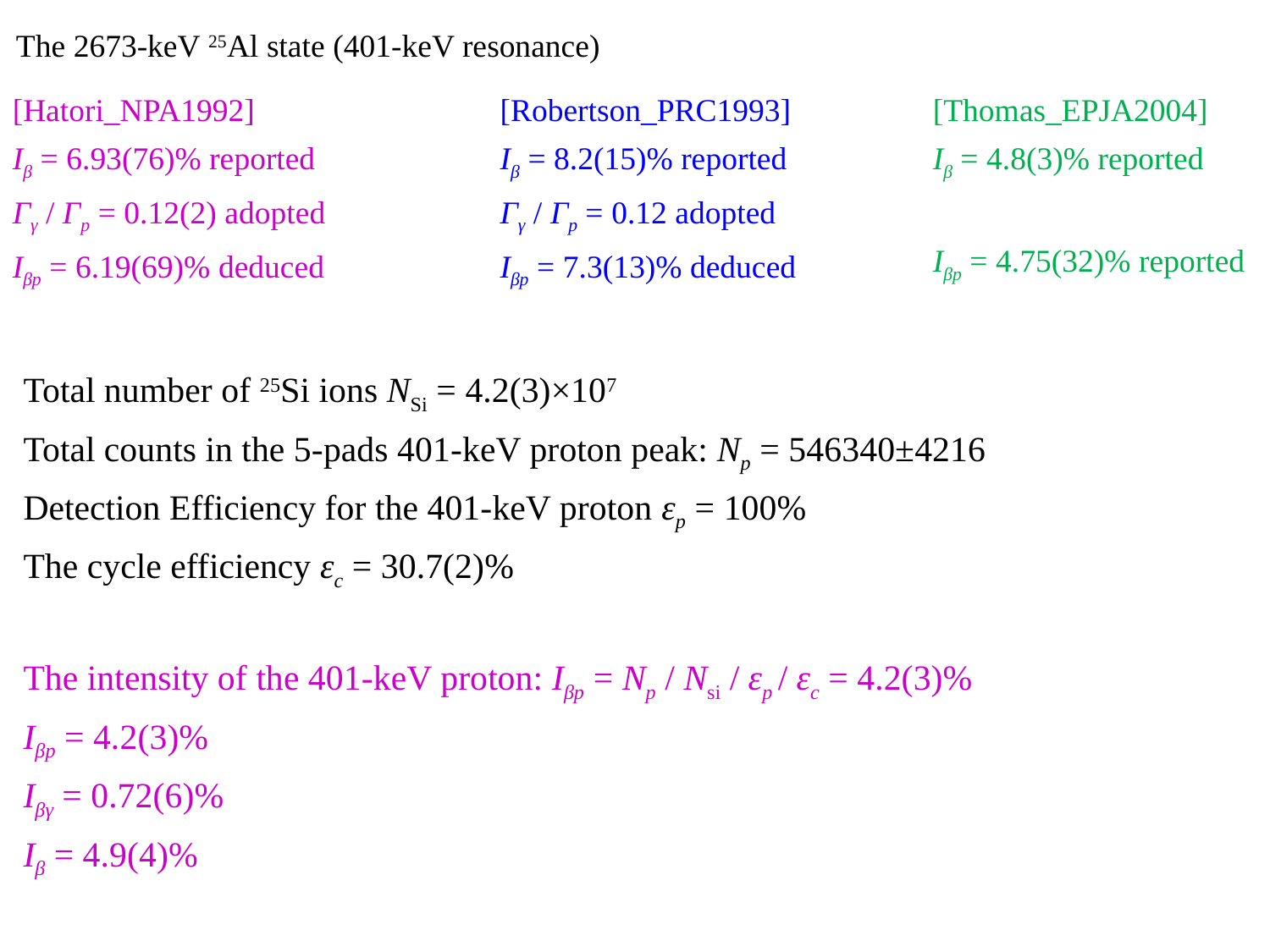

The 2673-keV 25Al state (401-keV resonance)
[Hatori_NPA1992]
Iβ = 6.93(76)% reported
Γγ / Γp = 0.12(2) adopted
Iβp = 6.19(69)% deduced
[Robertson_PRC1993]
Iβ = 8.2(15)% reported
Γγ / Γp = 0.12 adopted
Iβp = 7.3(13)% deduced
[Thomas_EPJA2004]
Iβ = 4.8(3)% reported

Iβp = 4.75(32)% reported
Total number of 25Si ions NSi = 4.2(3)×107
Total counts in the 5-pads 401-keV proton peak: Np = 546340±4216
Detection Efficiency for the 401-keV proton εp = 100%
The cycle efficiency εc = 30.7(2)%

The intensity of the 401-keV proton: Iβp = Np / Nsi / εp / εc = 4.2(3)%
Iβp = 4.2(3)%
Iβγ = 0.72(6)%
Iβ = 4.9(4)%